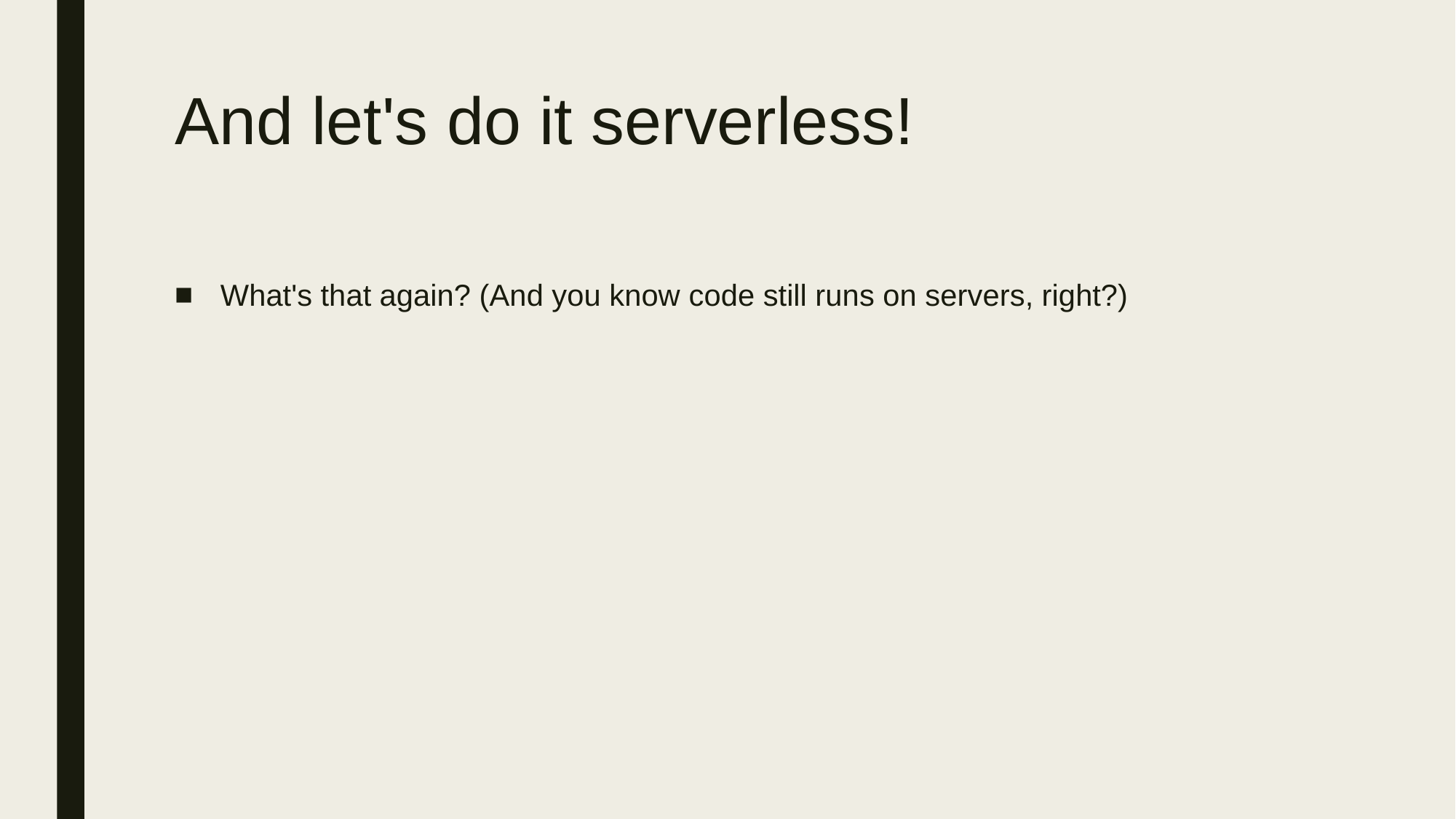

# And let's do it serverless!
What's that again? (And you know code still runs on servers, right?)